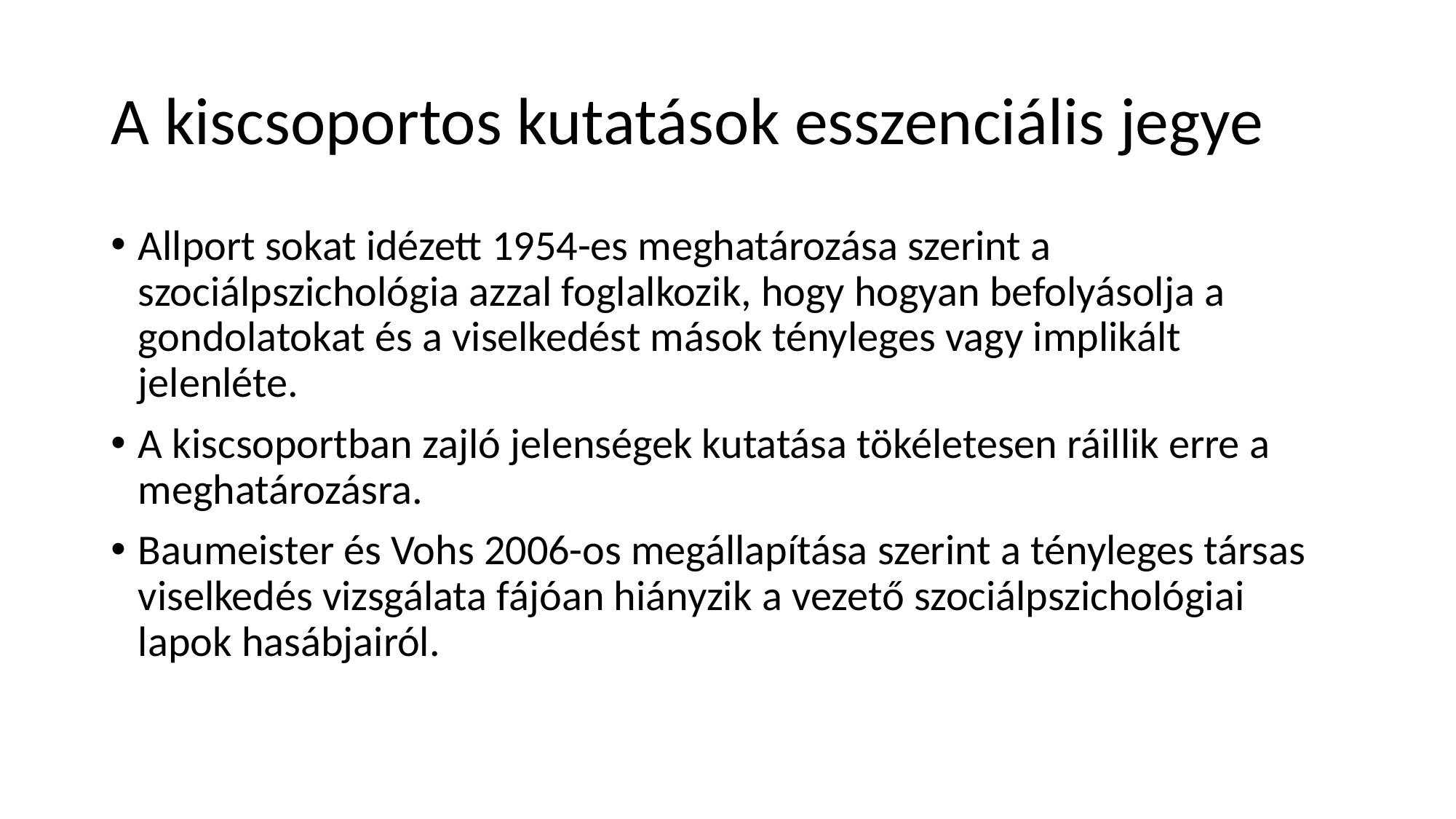

# A kiscsoportos kutatások esszenciális jegye
Allport sokat idézett 1954-es meghatározása szerint a szociálpszichológia azzal foglalkozik, hogy hogyan befolyásolja a gondolatokat és a viselkedést mások tényleges vagy implikált jelenléte.
A kiscsoportban zajló jelenségek kutatása tökéletesen ráillik erre a meghatározásra.
Baumeister és Vohs 2006-os megállapítása szerint a tényleges társas viselkedés vizsgálata fájóan hiányzik a vezető szociálpszichológiai lapok hasábjairól.